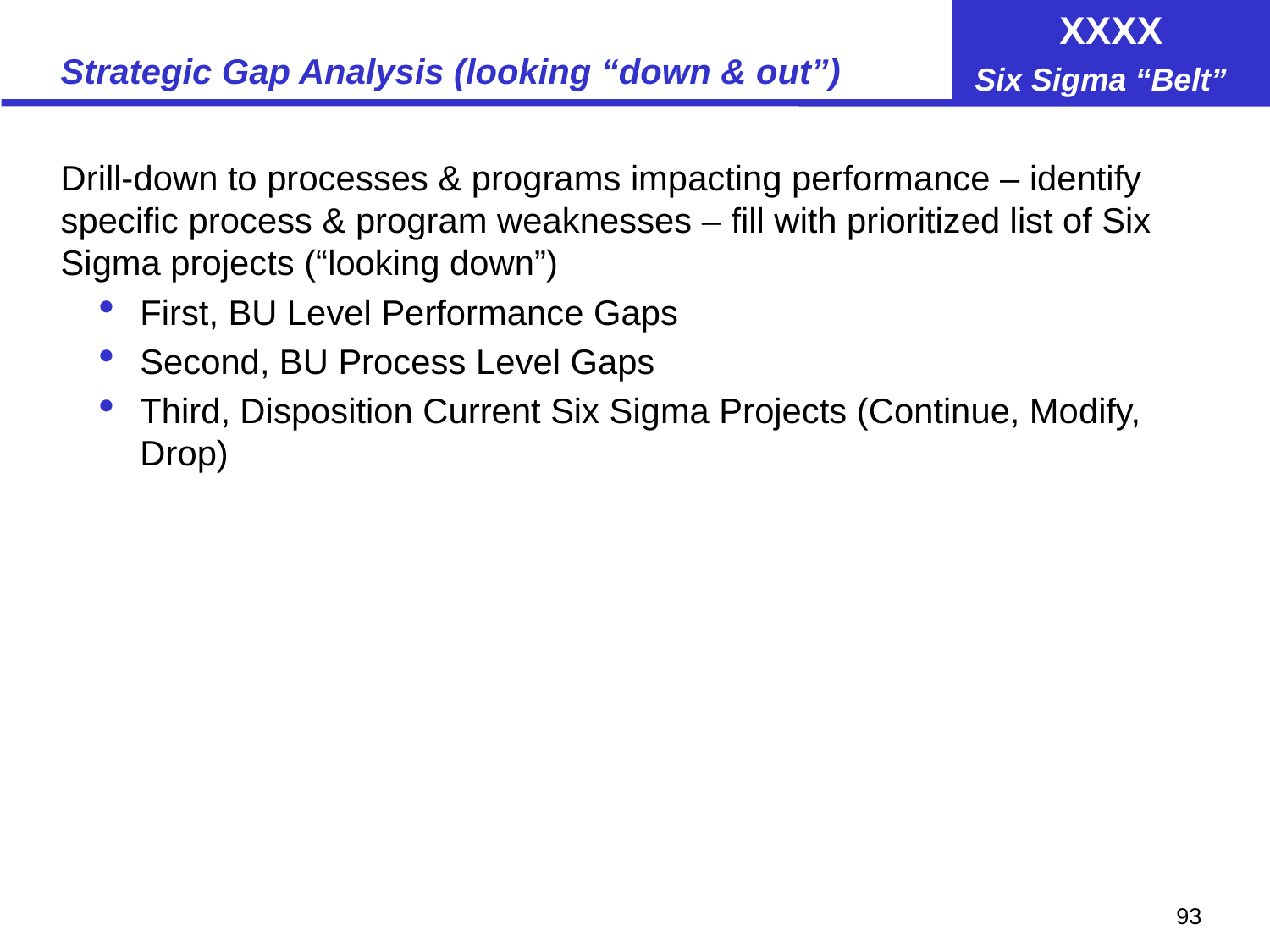

# Strategic Gap Analysis (looking “down & out”)
Drill-down to processes & programs impacting performance – identify specific process & program weaknesses – fill with prioritized list of Six Sigma projects (“looking down”)
First, BU Level Performance Gaps
Second, BU Process Level Gaps
Third, Disposition Current Six Sigma Projects (Continue, Modify, Drop)